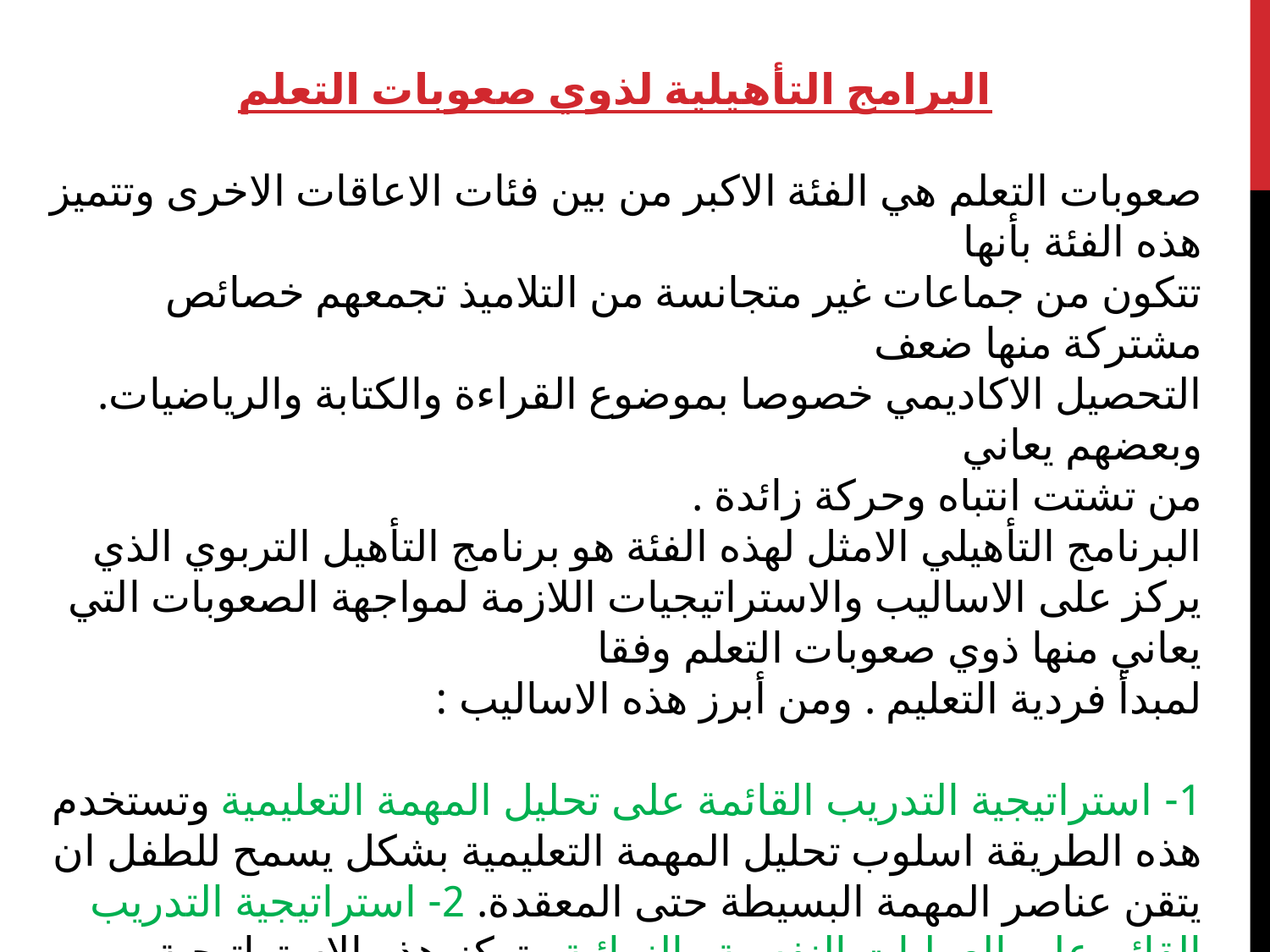

البرامج التأهيلية لذوي صعوبات التعلم

صعوبات التعلم هي الفئة الاكبر من بين فئات الاعاقات الاخرى وتتميز هذه الفئة بأنها
تتكون من جماعات غير متجانسة من التلاميذ تجمعهم خصائص مشتركة منها ضعف
التحصيل الاكاديمي خصوصا بموضوع القراءة والكتابة والرياضيات. وبعضهم يعاني
من تشتت انتباه وحركة زائدة .
البرنامج التأهيلي الامثل لهذه الفئة هو برنامج التأهيل التربوي الذي يركز على الاساليب والاستراتيجيات اللازمة لمواجهة الصعوبات التي يعاني منها ذوي صعوبات التعلم وفقا
لمبدأ فردية التعليم . ومن أبرز هذه الاساليب :

1- استراتيجية التدريب القائمة على تحليل المهمة التعليمية وتستخدم هذه الطريقة اسلوب تحليل المهمة التعليمية بشكل يسمح للطفل ان يتقن عناصر المهمة البسيطة حتى المعقدة. 2- استراتيجية التدريب القائم على العمليات النفسية والنمائية وتركز هذه الاستراتيجية
على تدريب الطفل على مهارات الاستعدادات الفردية للتعلم مثل مهارات الادراك
والتمييز البصري والسمعي .
3- استراتيجية التدريب المبنية على الجمع بين التحليل المهن والعمليات النفسية.